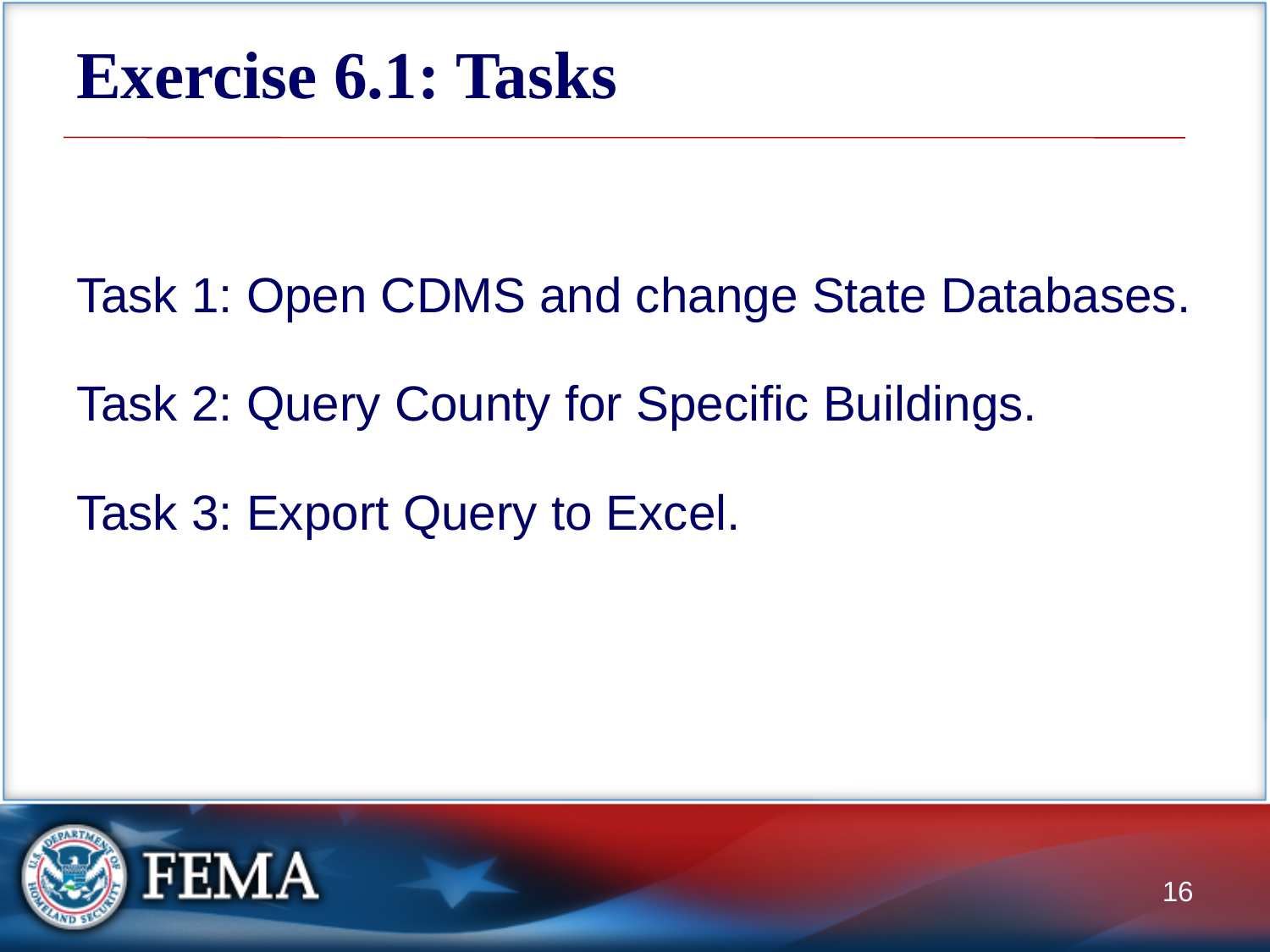

# Exercise 6.1: Tasks

Task 1: Open CDMS and change State Databases.
Task 2: Query County for Specific Buildings.
Task 3: Export Query to Excel.
16